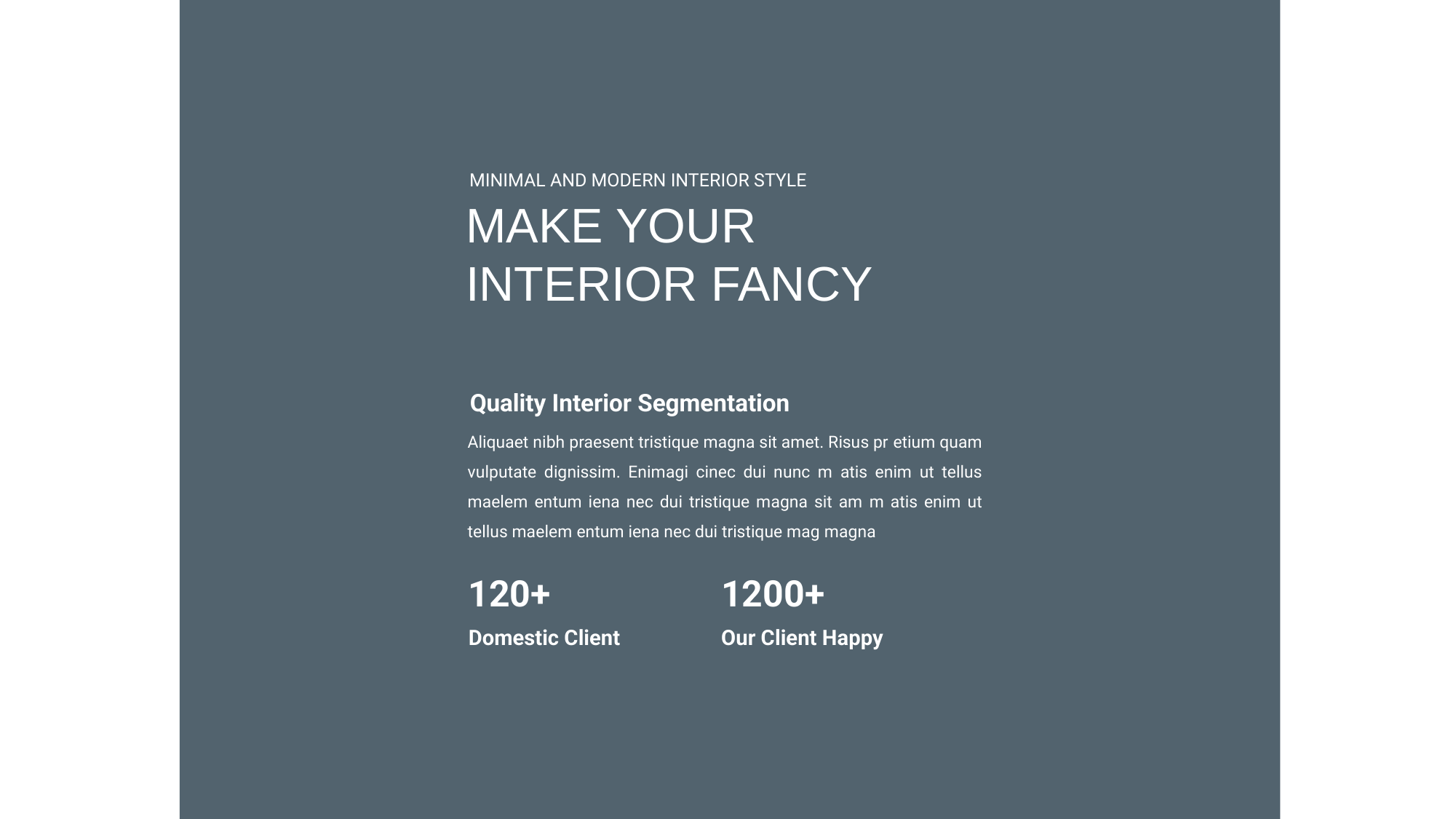

MINIMAL AND MODERN INTERIOR STYLE
MAKE YOUR INTERIOR FANCY
Quality Interior Segmentation
Aliquaet nibh praesent tristique magna sit amet. Risus pr etium quam vulputate dignissim. Enimagi cinec dui nunc m atis enim ut tellus maelem entum iena nec dui tristique magna sit am m atis enim ut tellus maelem entum iena nec dui tristique mag magna
120+
1200+
Domestic Client
Our Client Happy